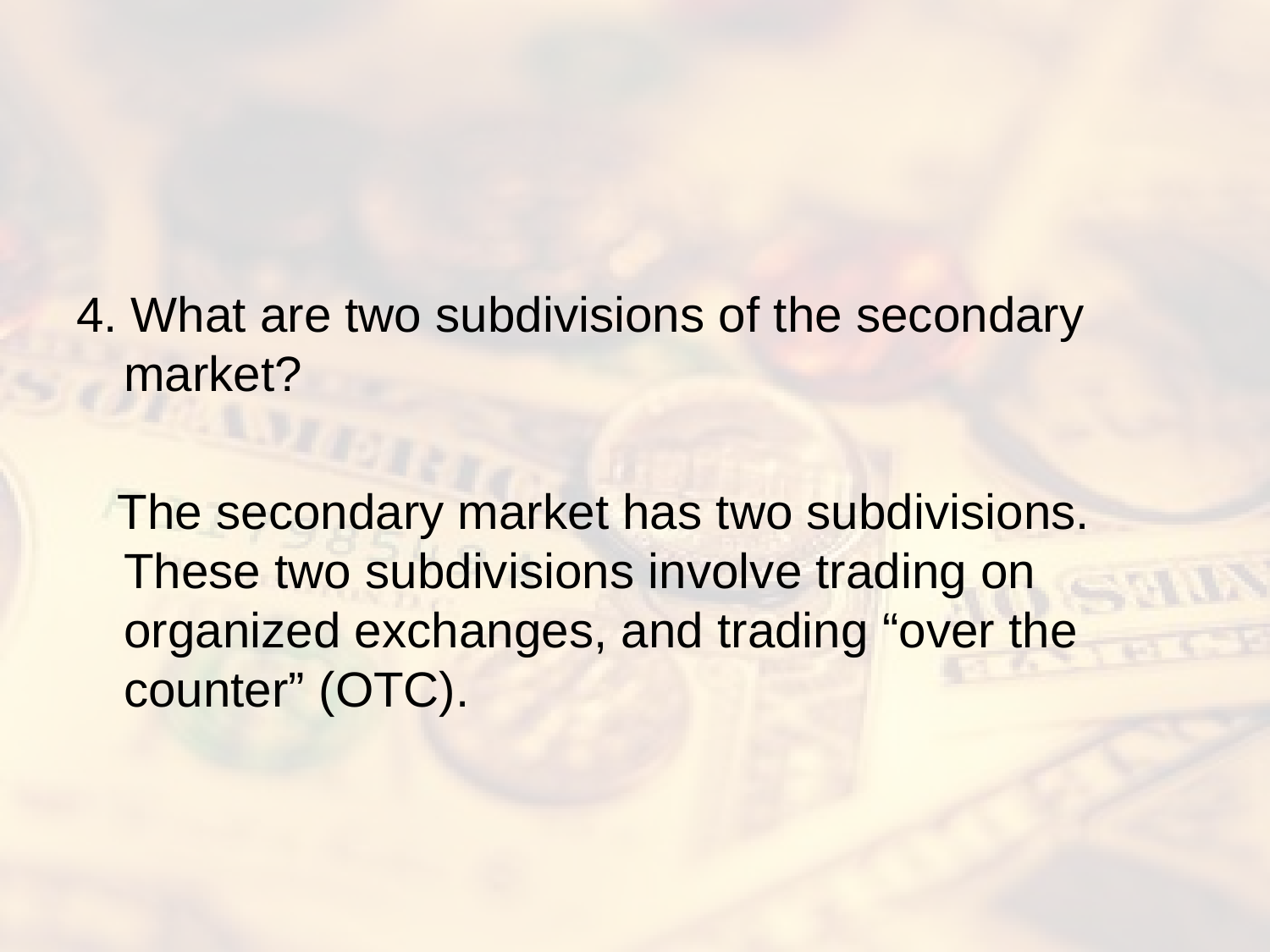

#
4. What are two subdivisions of the secondary market?

   The secondary market has two subdivisions. These two subdivisions involve trading on organized exchanges, and trading “over the counter” (OTC).